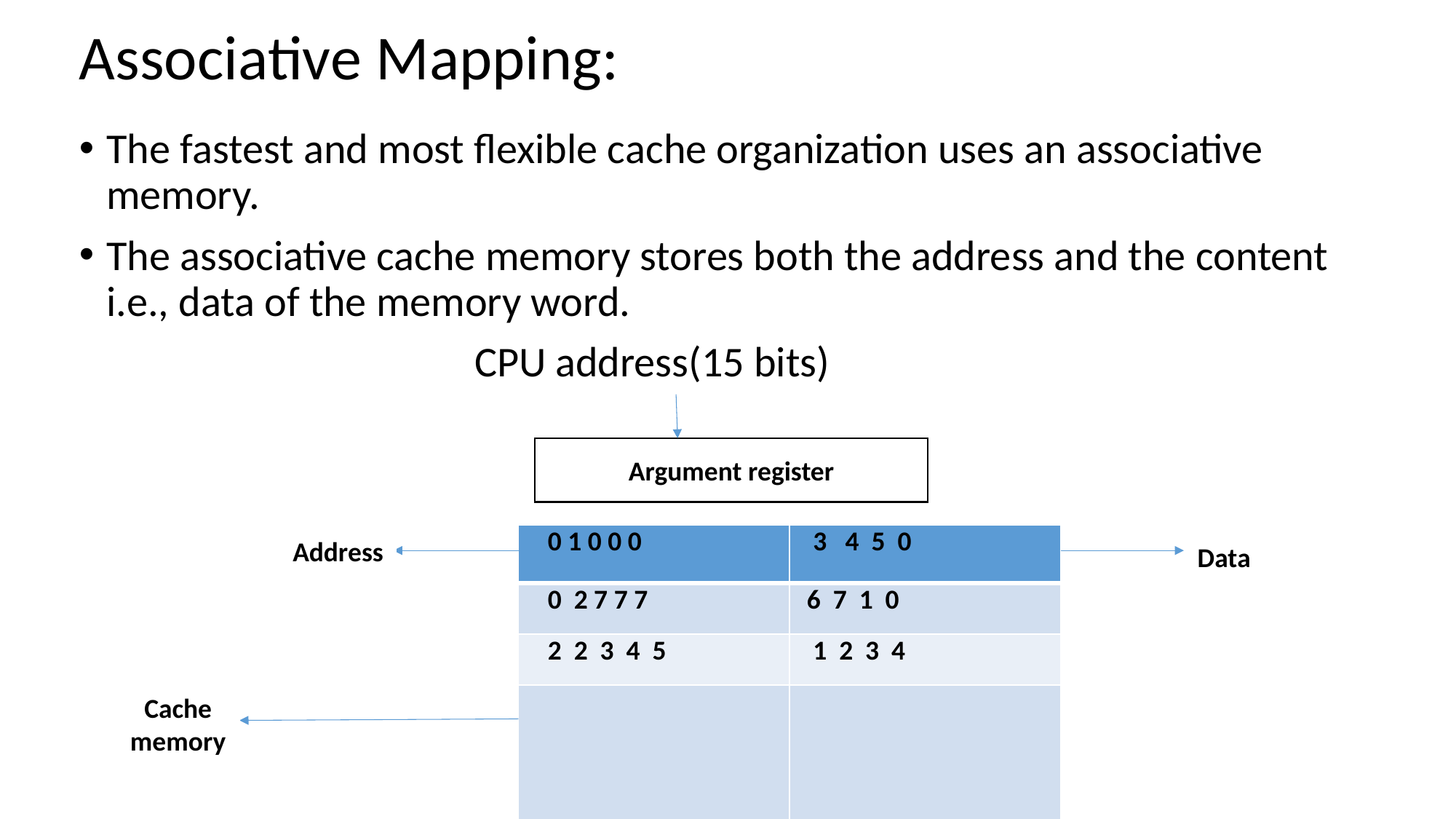

# Associative Mapping:
The fastest and most flexible cache organization uses an associative memory.
The associative cache memory stores both the address and the content i.e., data of the memory word.
                                         CPU address(15 bits)
Argument register
Address
| 0 1 0 0 0 | 3 4 5 0 |
| --- | --- |
| 0 2 7 7 7 | 6 7 1 0 |
| 2 2 3 4 5 | 1 2 3 4 |
|  |  |

Data
Cache memory